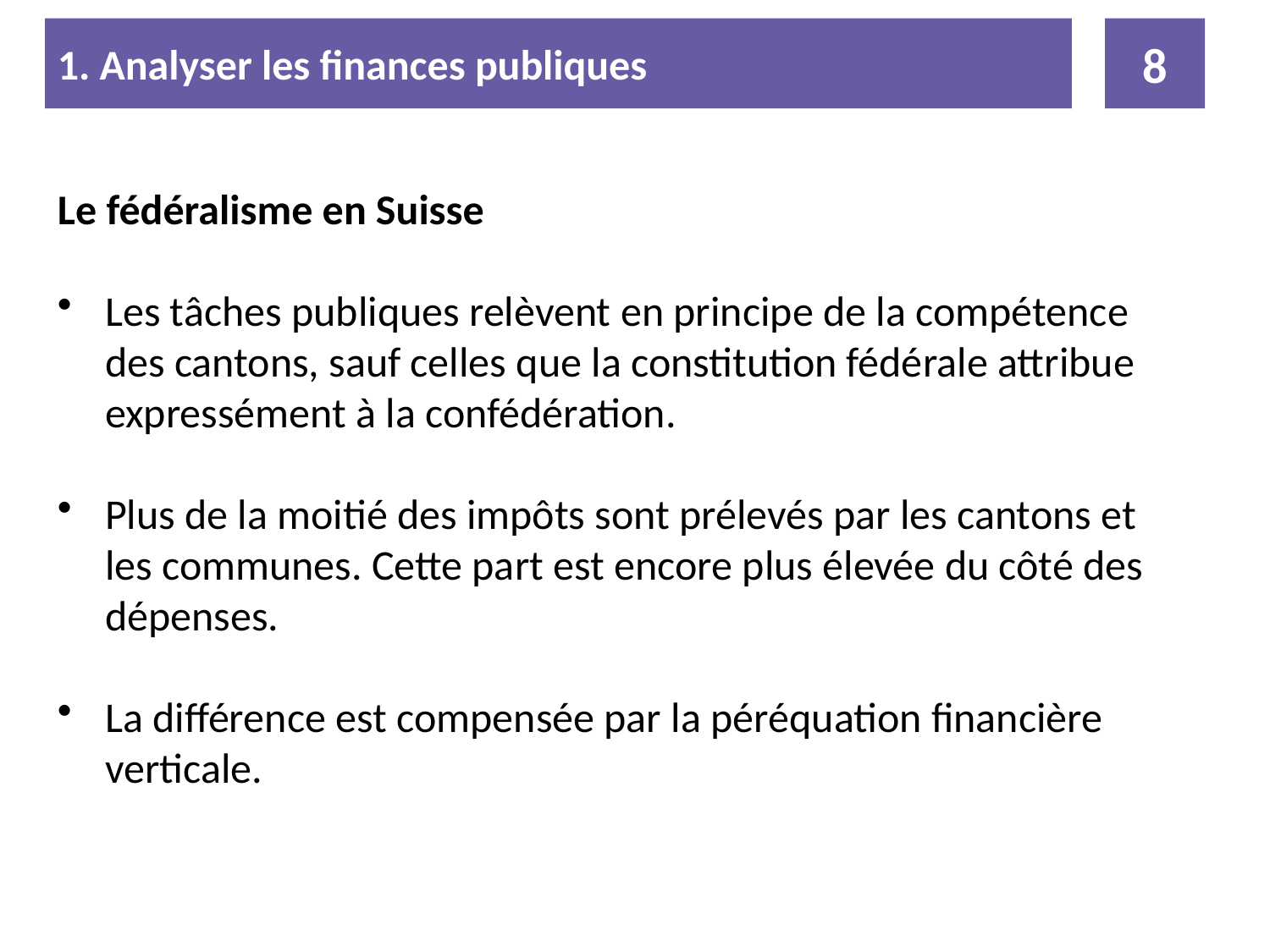

1. Analyser les finances publiques
8

Le fédéralisme en Suisse

Les tâches publiques relèvent en principe de la compétence des cantons, sauf celles que la constitution fédérale attribue expressément à la confédération.

Plus de la moitié des impôts sont prélevés par les cantons et les communes. Cette part est encore plus élevée du côté des dépenses.

La différence est compensée par la péréquation financière verticale.